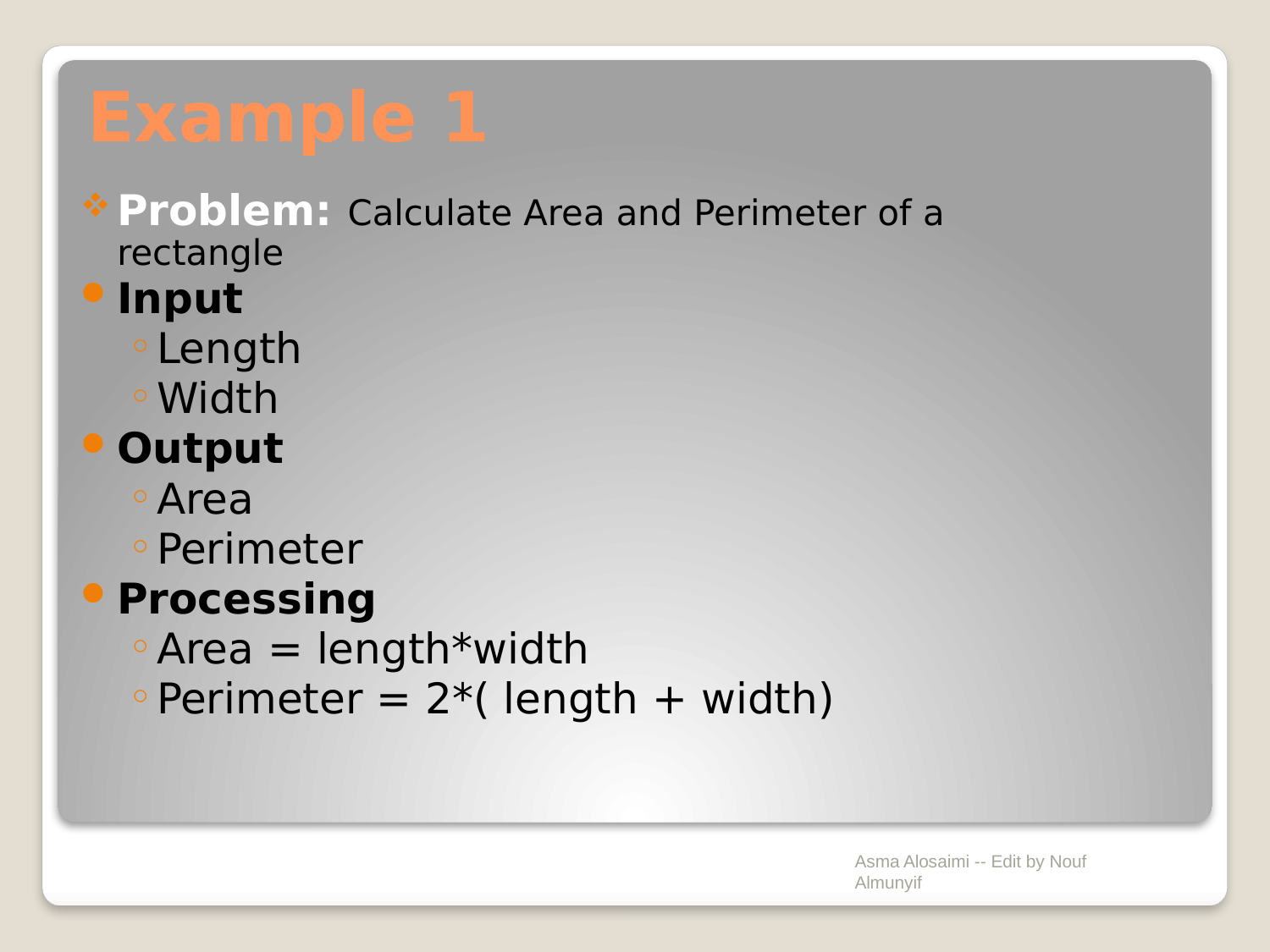

# Example 1
Problem: Calculate Area and Perimeter of a rectangle
Input
Length
Width
Output
Area
Perimeter
Processing
Area = length*width
Perimeter = 2*( length + width)
Asma Alosaimi -- Edit by Nouf Almunyif